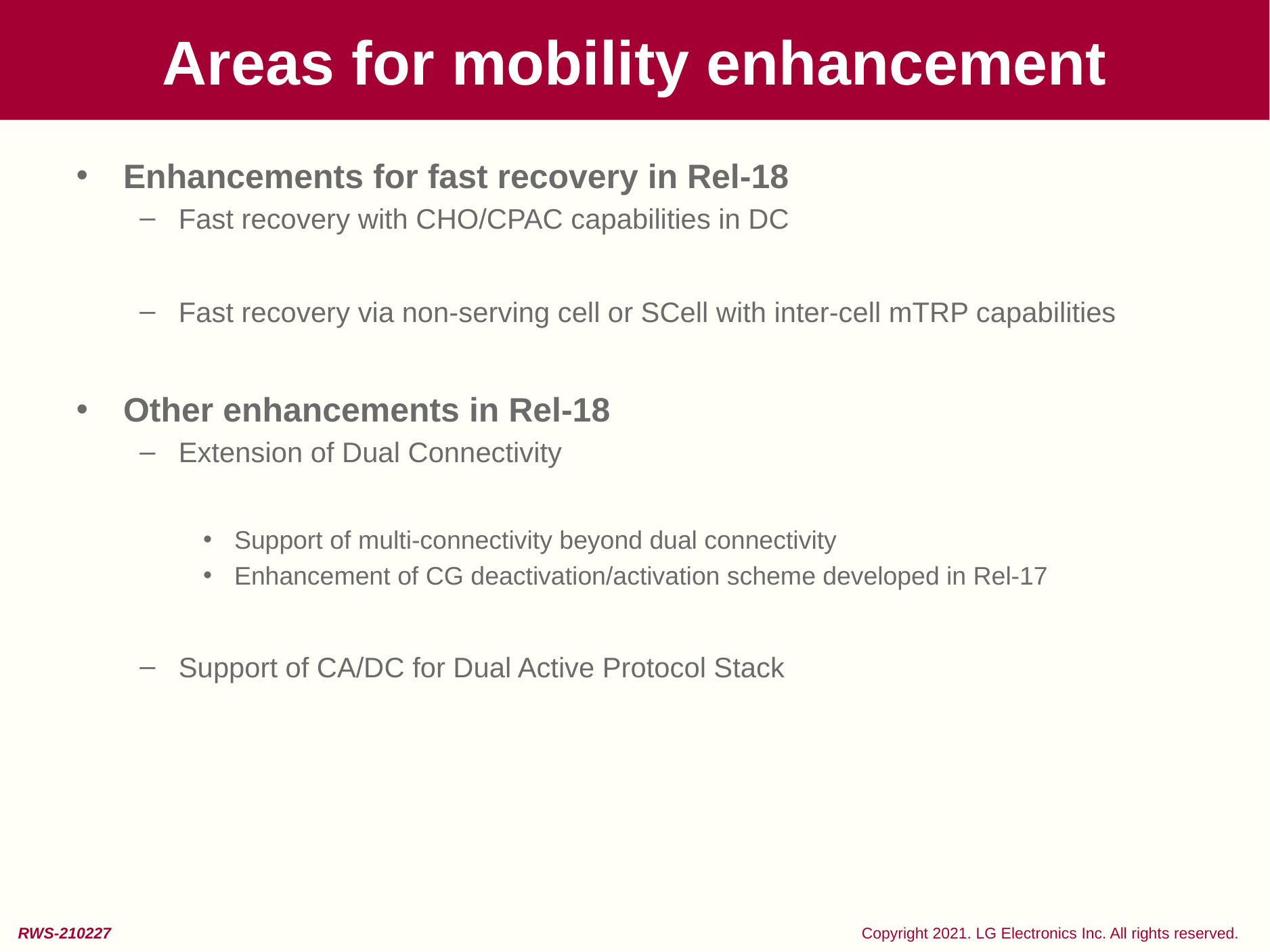

# Areas for mobility enhancement
Enhancements for fast recovery in Rel-18
Fast recovery with CHO/CPAC capabilities in DC

Fast recovery via non-serving cell or SCell with inter-cell mTRP capabilities

Other enhancements in Rel-18
Extension of Dual Connectivity

Support of multi-connectivity beyond dual connectivity
Enhancement of CG deactivation/activation scheme developed in Rel-17

Support of CA/DC for Dual Active Protocol Stack